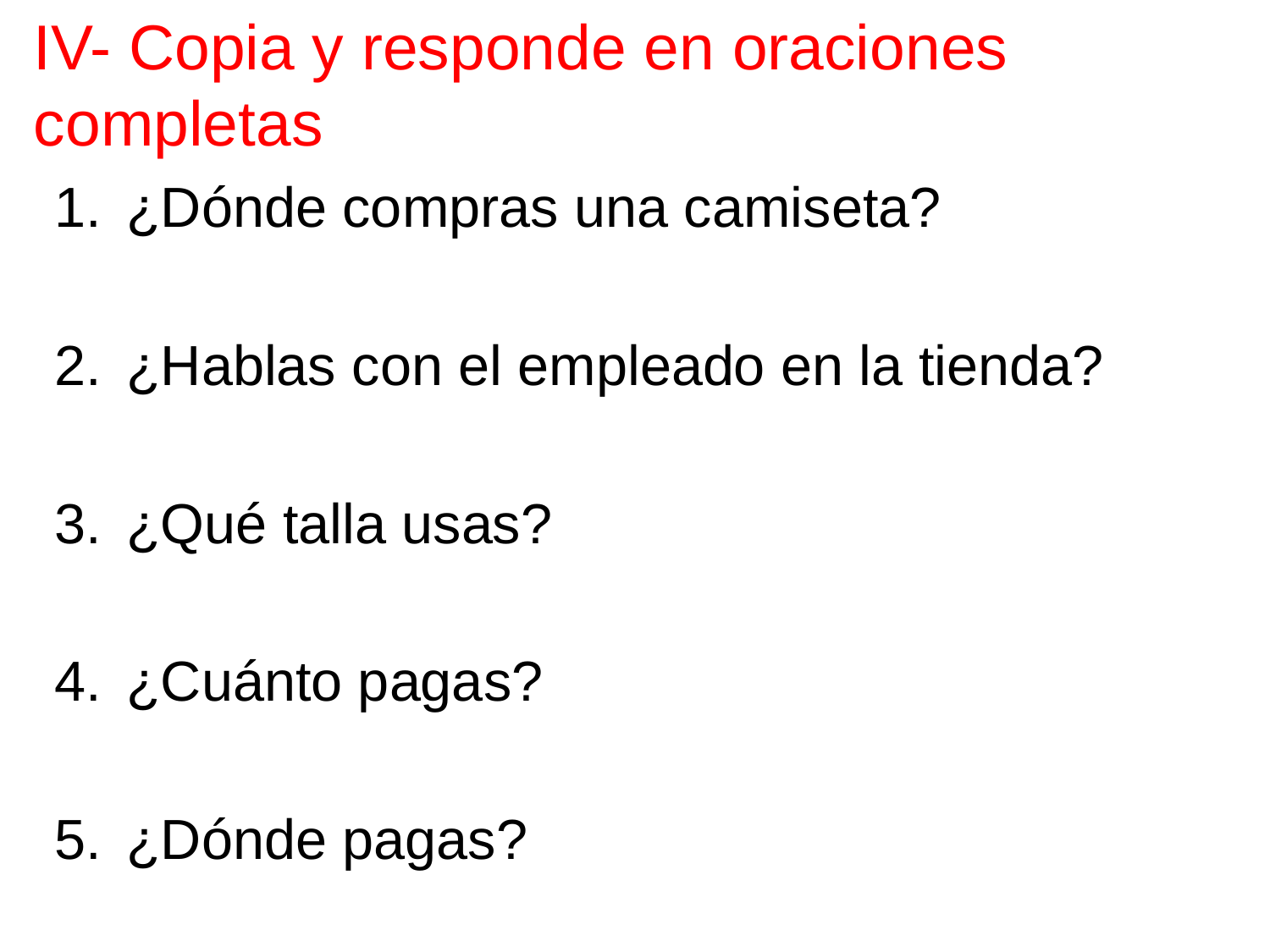

IV- Copia y responde en oraciones completas
¿Dónde compras una camiseta?

¿Hablas con el empleado en la tienda?

¿Qué talla usas?

¿Cuánto pagas?

¿Dónde pagas?